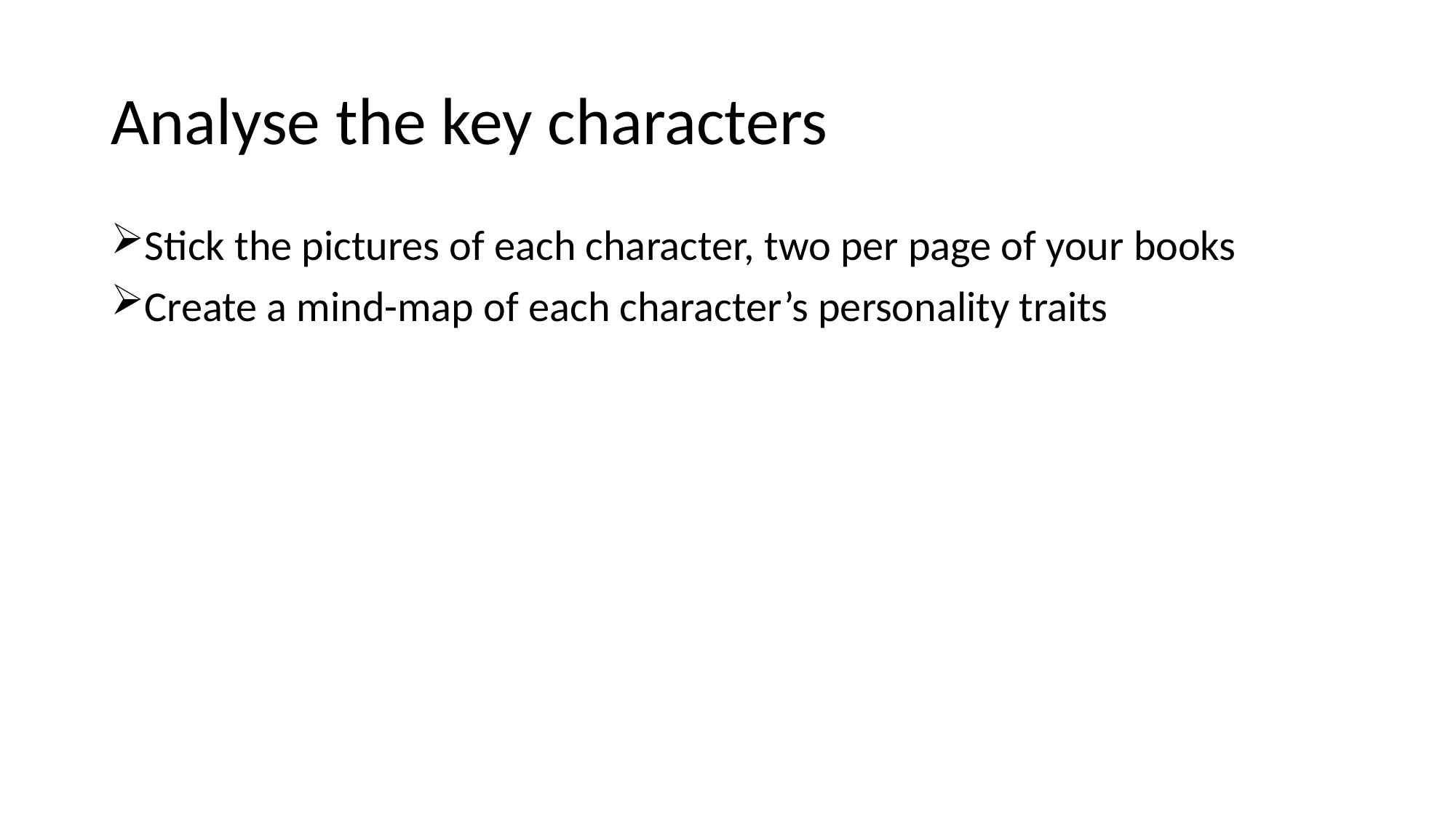

# Analyse the key characters
Stick the pictures of each character, two per page of your books
Create a mind-map of each character’s personality traits